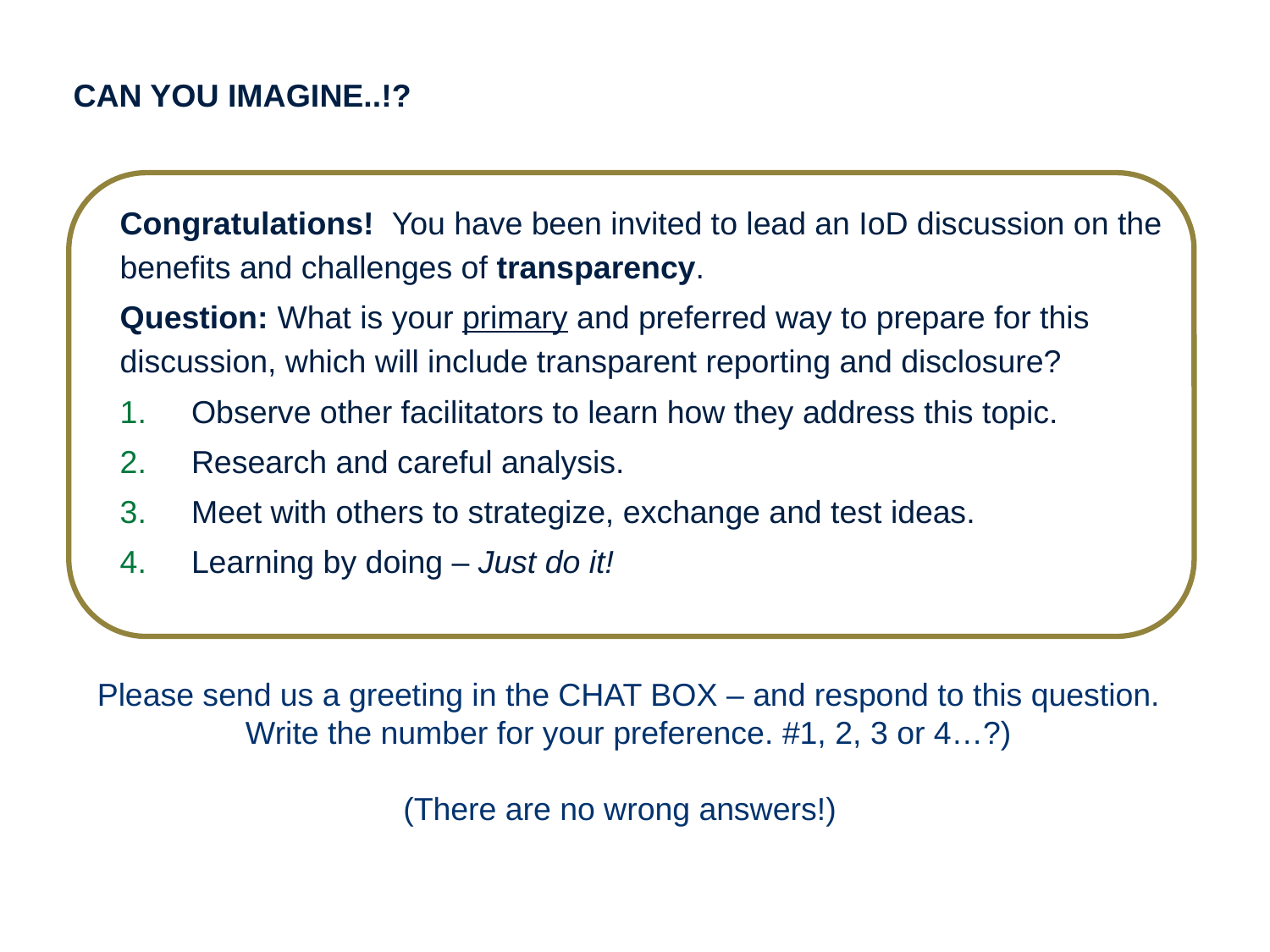

# CAN YOU IMAGINE..!?

Congratulations!  You have been invited to lead an IoD discussion on the benefits and challenges of transparency.
Question: What is your primary and preferred way to prepare for this discussion, which will include transparent reporting and disclosure?
Observe other facilitators to learn how they address this topic.
Research and careful analysis.
Meet with others to strategize, exchange and test ideas.
Learning by doing – Just do it!

Please send us a greeting in the CHAT BOX – and respond to this question.  Write the number for your preference. #1, 2, 3 or 4…?)

(There are no wrong answers!)